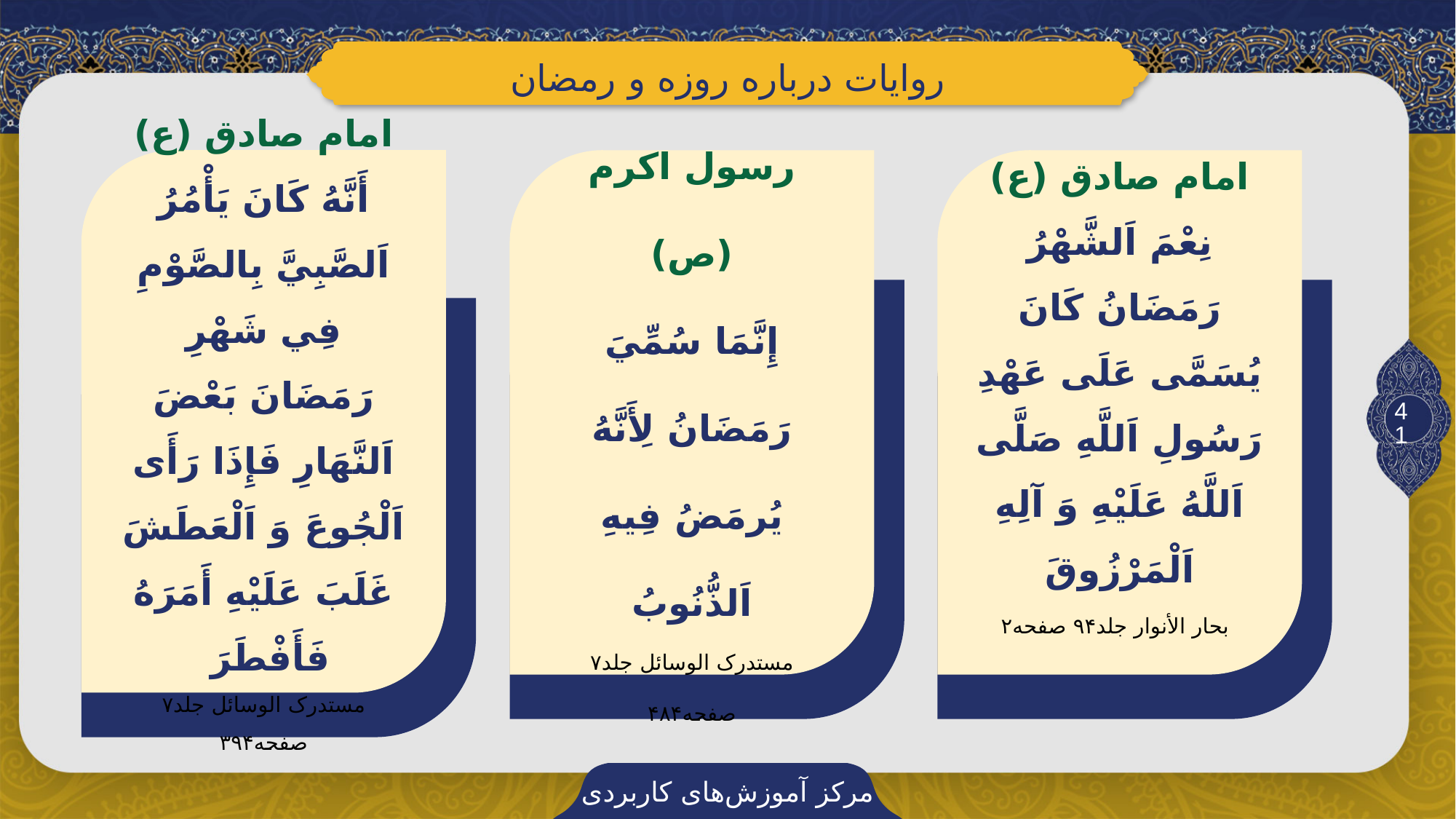

روایات درباره روزه و رمضان
امام صادق (ع)
أَنَّهُ كَانَ يَأْمُرُ اَلصَّبِيَّ بِالصَّوْمِ فِي شَهْرِ رَمَضَانَ بَعْضَ اَلنَّهَارِ فَإِذَا رَأَى اَلْجُوعَ وَ اَلْعَطَشَ غَلَبَ عَلَيْهِ أَمَرَهُ فَأَفْطَرَ
مستدرک الوسائل جلد۷ صفحه۳۹۴
رسول اکرم (ص)
إِنَّمَا سُمِّيَ رَمَضَانُ لِأَنَّهُ یُرمَضُ فِيهِ اَلذُّنُوبُ
مستدرک الوسائل جلد۷ صفحه۴۸۴
امام صادق (ع)
نِعْمَ اَلشَّهْرُ رَمَضَانُ كَانَ يُسَمَّى عَلَى عَهْدِ رَسُولِ اَللَّهِ صَلَّى اَللَّهُ عَلَيْهِ وَ آلِهِ اَلْمَرْزُوقَ
 بحار الأنوار جلد۹۴ صفحه۲

41
مرکز آموزش‌های کاربردی